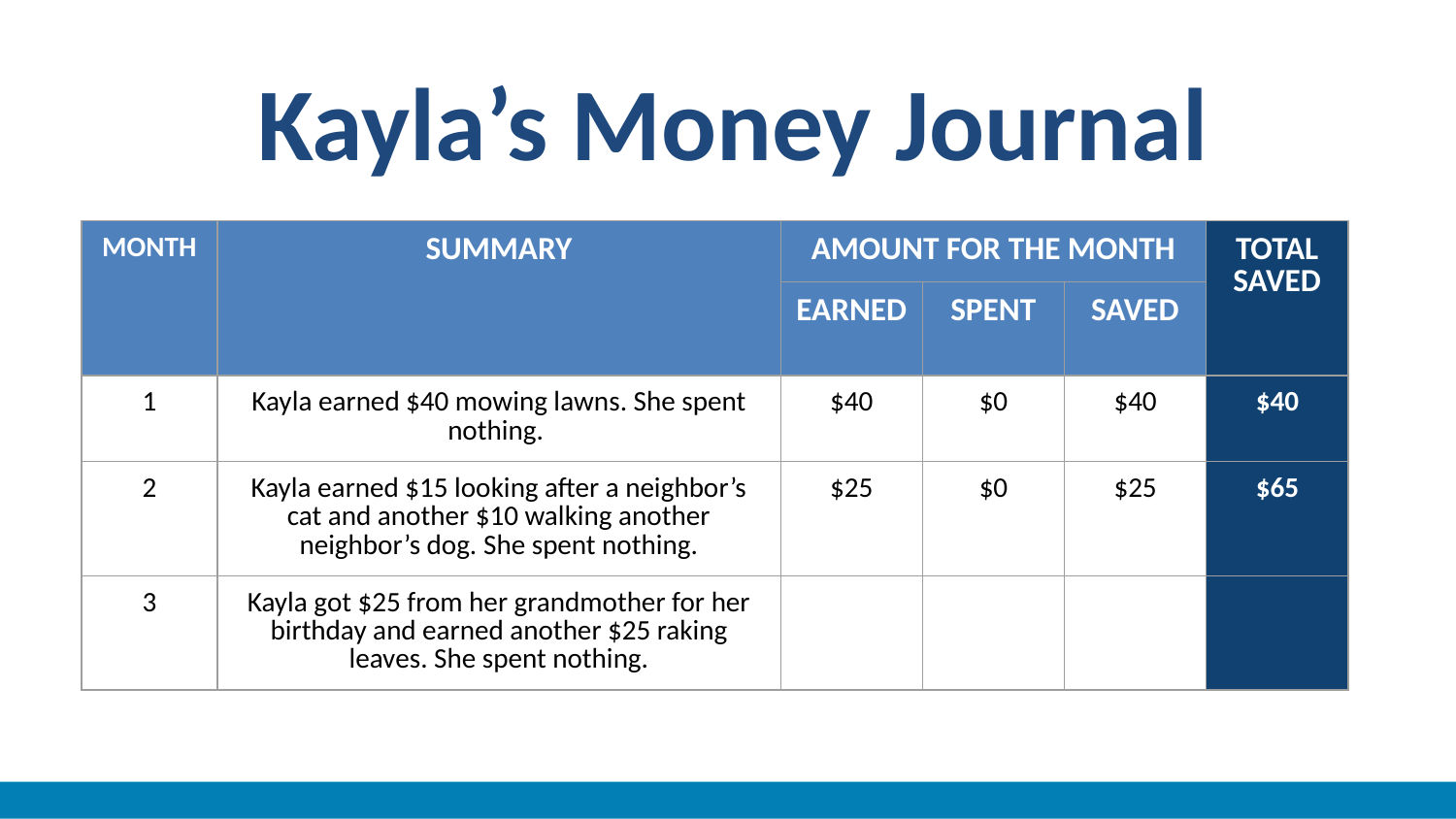

Kayla’s Money Journal
| MONTH | SUMMARY | AMOUNT FOR THE MONTH |  |  | TOTAL SAVED |
| --- | --- | --- | --- | --- | --- |
|  |  | EARNED | SPENT | SAVED |  |
| 1 | Kayla earned $40 mowing lawns. She spent nothing. | $40 | $0 | $40 | $40 |
| 2 | Kayla earned $15 looking after a neighbor’s cat and another $10 walking another neighbor’s dog. She spent nothing. | $25 | $0 | $25 | $65 |
| 3 | Kayla got $25 from her grandmother for her birthday and earned another $25 raking leaves. She spent nothing. |  |  |  |  |